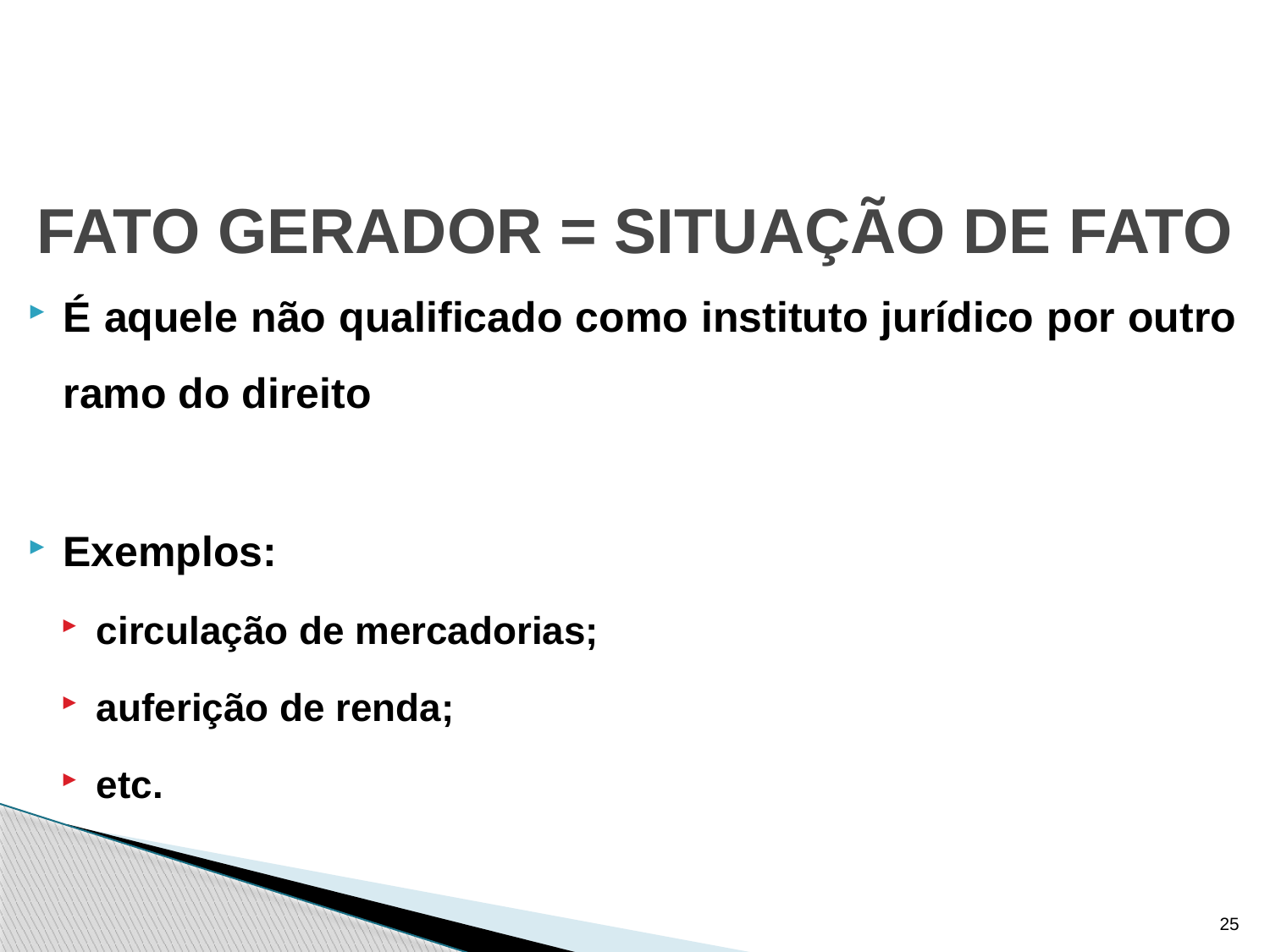

# FATO GERADOR = SITUAÇÃO DE FATO
É aquele não qualificado como instituto jurídico por outro ramo do direito

Exemplos:
circulação de mercadorias;
auferição de renda;
etc.

25